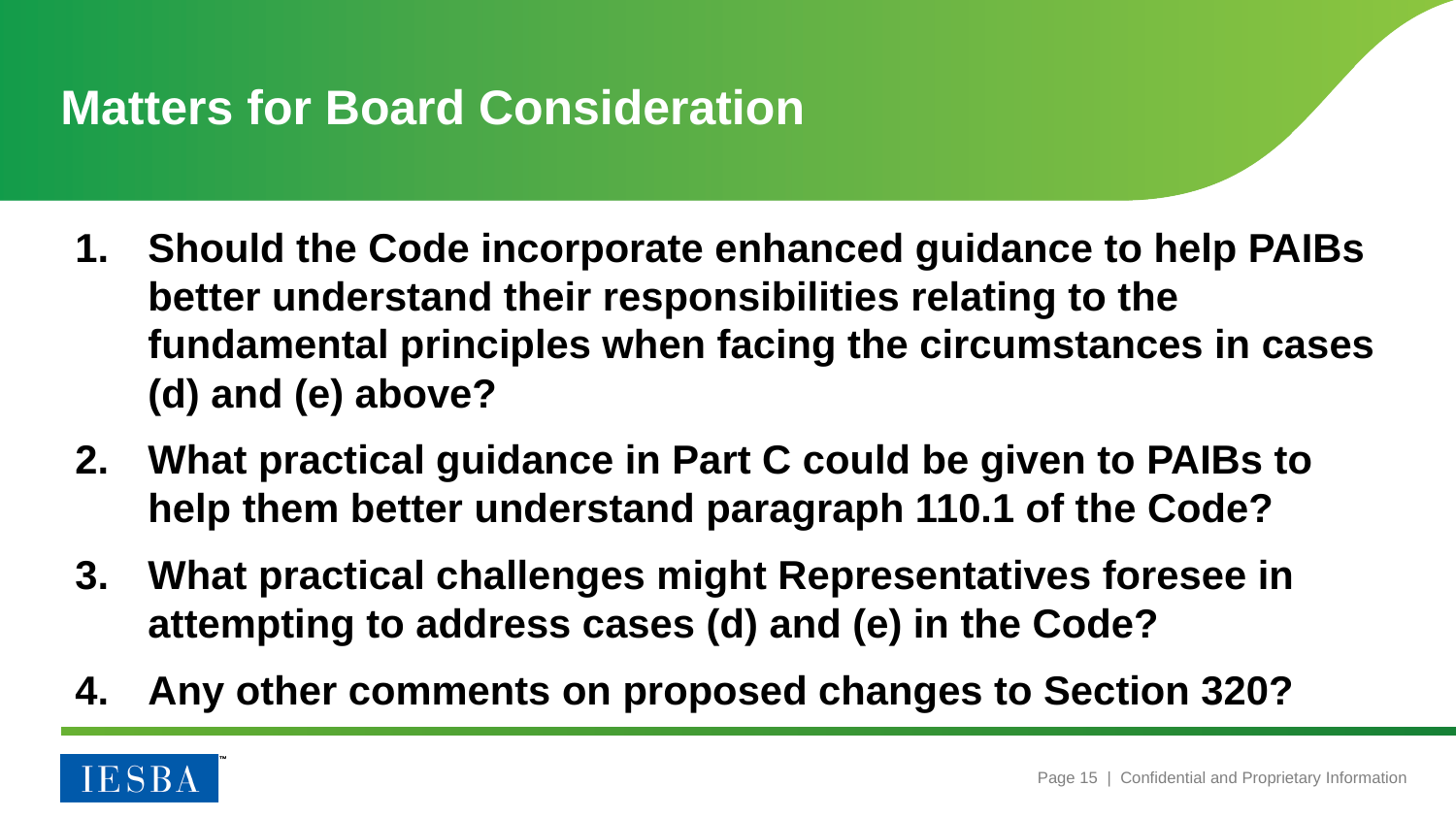

# Matters for Board Consideration
Should the Code incorporate enhanced guidance to help PAIBs better understand their responsibilities relating to the fundamental principles when facing the circumstances in cases (d) and (e) above?
What practical guidance in Part C could be given to PAIBs to help them better understand paragraph 110.1 of the Code?
What practical challenges might Representatives foresee in attempting to address cases (d) and (e) in the Code?
Any other comments on proposed changes to Section 320?